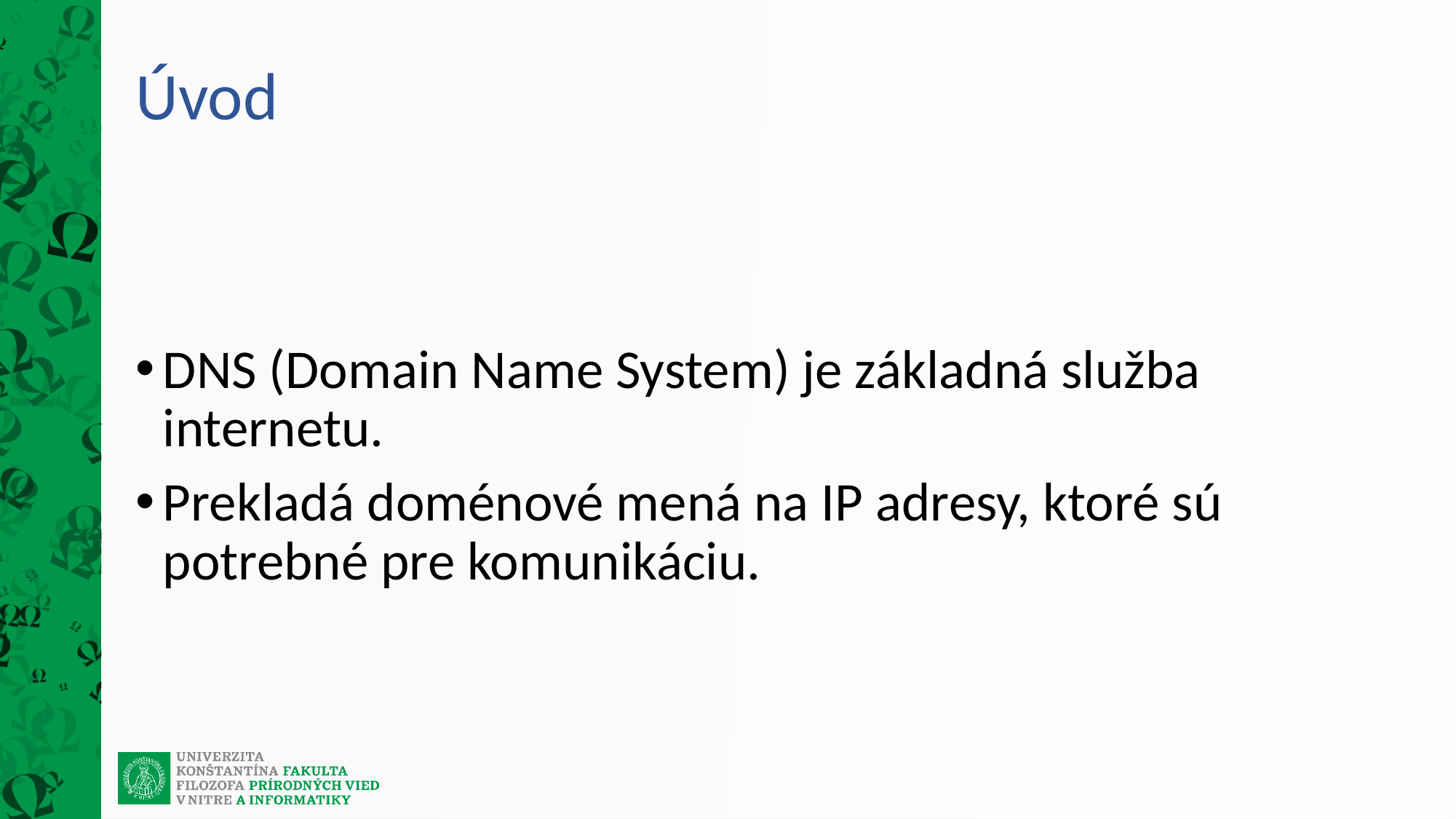

# Úvod

DNS (Domain Name System) je základná služba internetu.
Prekladá doménové mená na IP adresy, ktoré sú potrebné pre komunikáciu.